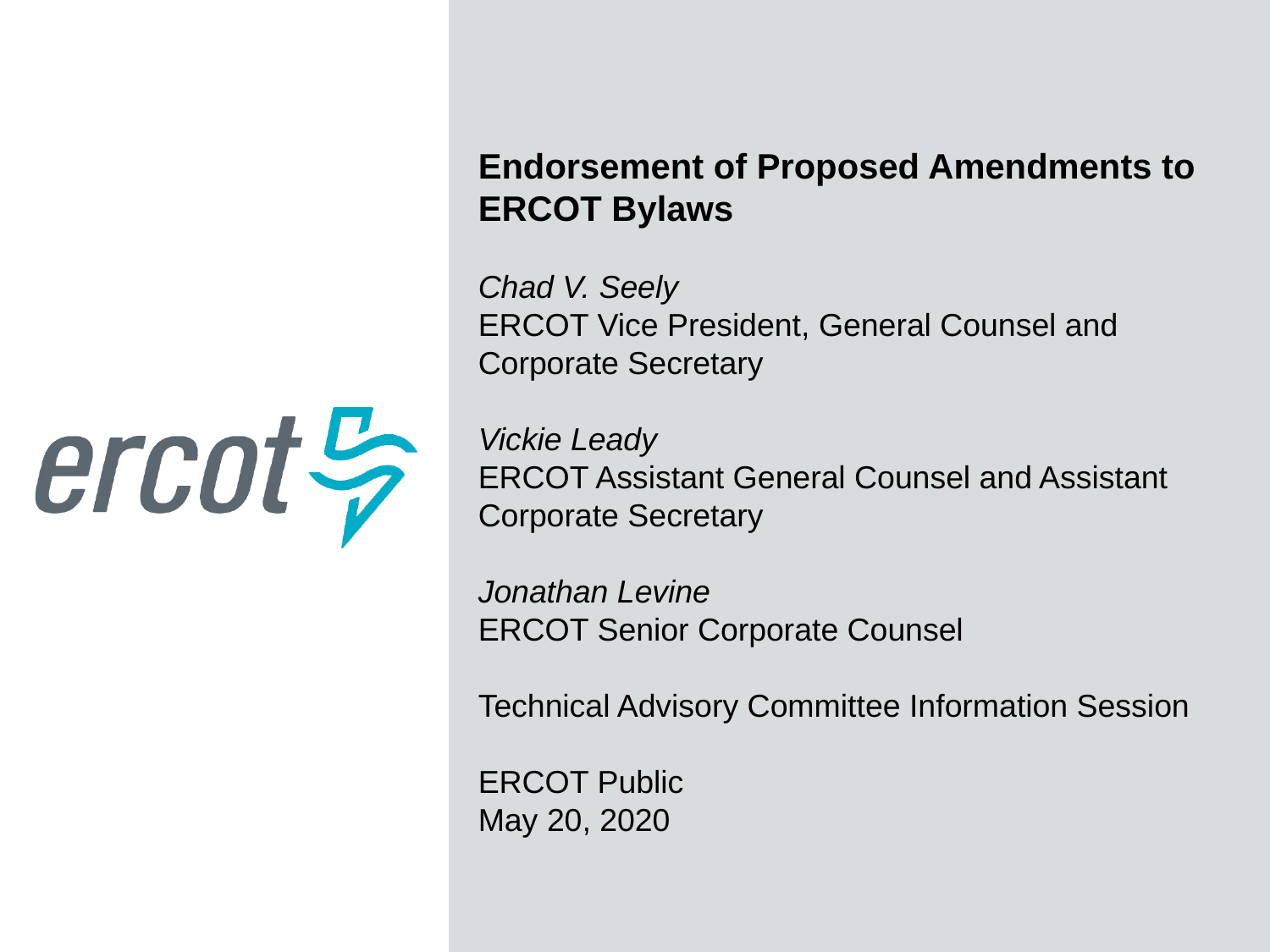

Endorsement of Proposed Amendments to ERCOT Bylaws

Chad V. Seely
ERCOT Vice President, General Counsel and Corporate Secretary

Vickie Leady
ERCOT Assistant General Counsel and Assistant Corporate Secretary

Jonathan Levine
ERCOT Senior Corporate Counsel

Technical Advisory Committee Information Session

ERCOT Public
May 20, 2020